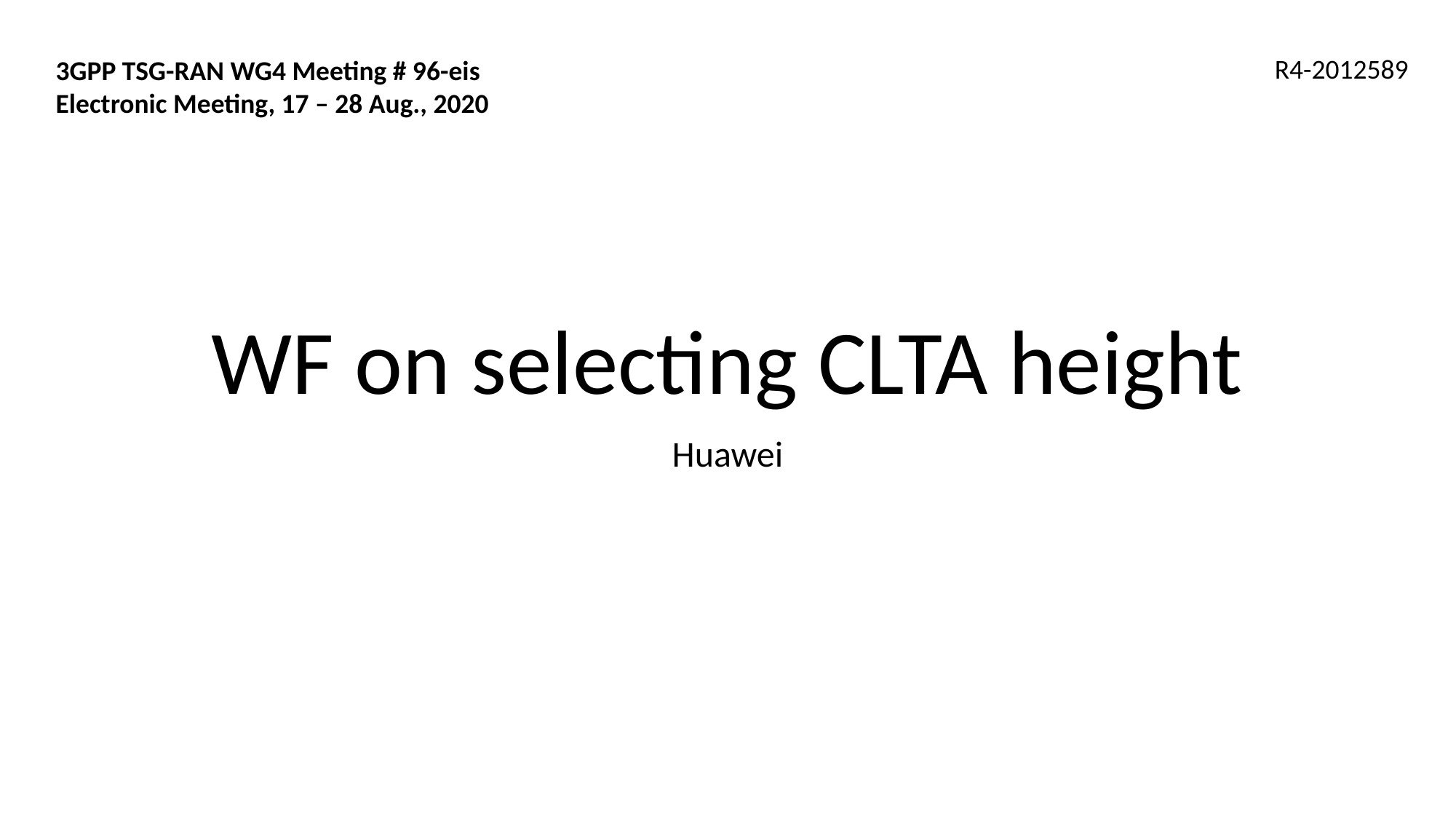

R4-2012589
3GPP TSG-RAN WG4 Meeting # 96-eis
Electronic Meeting, 17 – 28 Aug., 2020
# WF on selecting CLTA height
Huawei